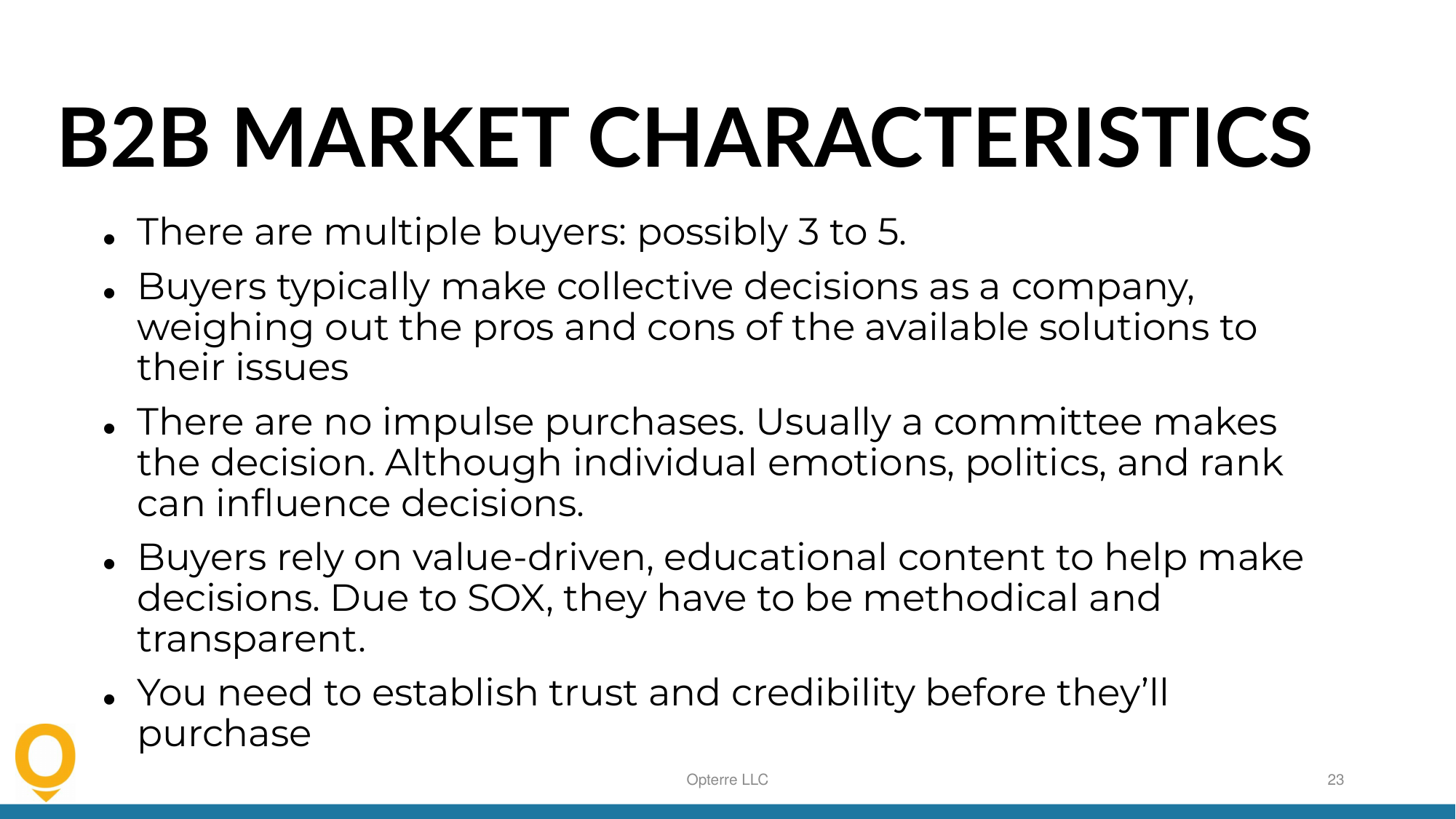

There are multiple buyers: possibly 3 to 5.
Buyers typically make collective decisions as a company, weighing out the pros and cons of the available solutions to their issues
There are no impulse purchases. Usually a committee makes the decision. Although individual emotions, politics, and rank can influence decisions.
Buyers rely on value-driven, educational content to help make decisions. Due to SOX, they have to be methodical and transparent.
You need to establish trust and credibility before they’ll purchase
# B2B MARKET CHARACTERISTICS
Opterre LLC
23